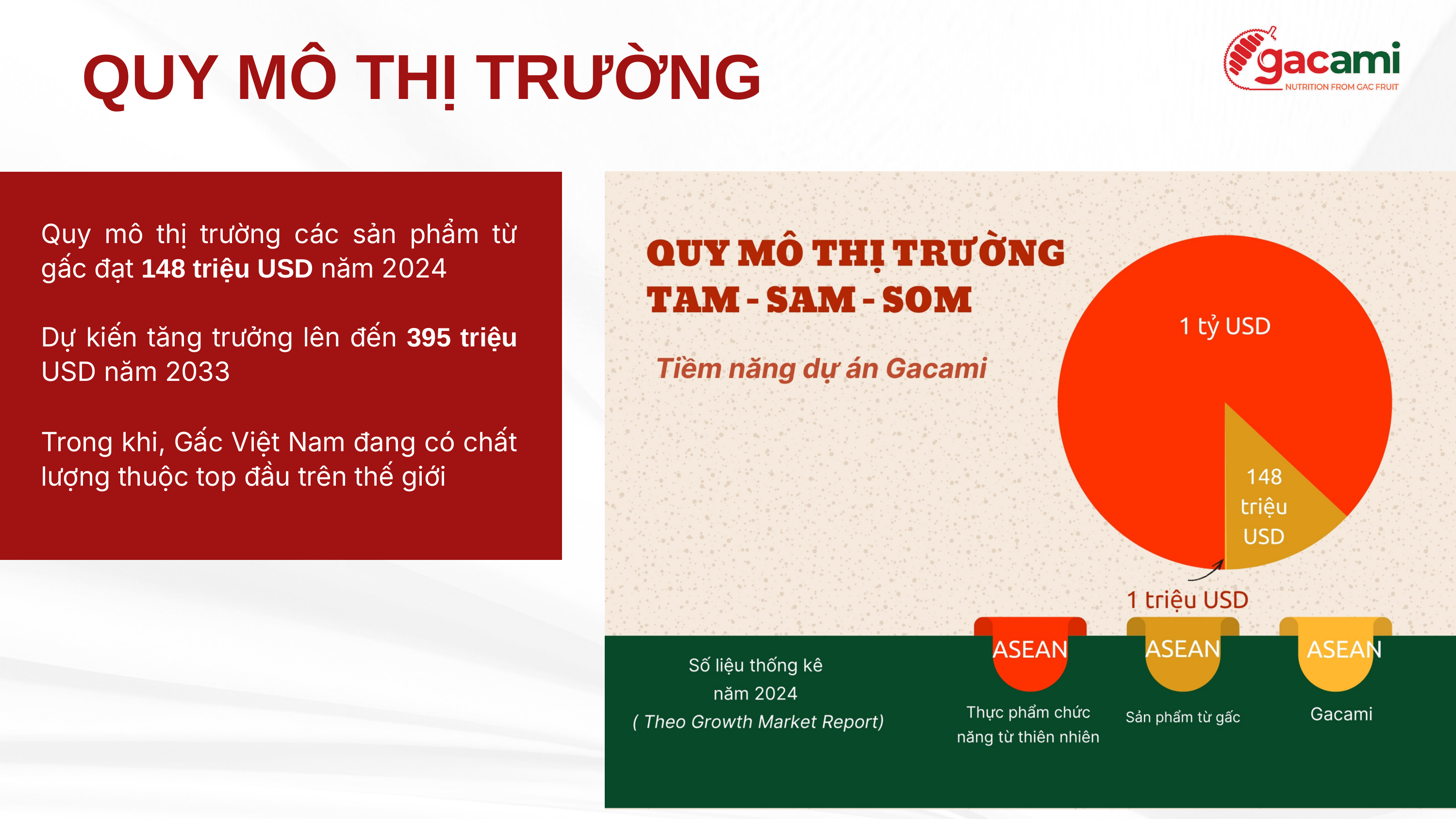

QUY MÔ THỊ TRƯỜNG

Quy mô thị trường các sản phẩm từ gấc đạt 148 triệu USD năm 2024

Dự kiến tăng trưởng lên đến 395 triệu USD năm 2033
Trong khi, Gấc Việt Nam đang có chất lượng thuộc top đầu trên thế giới